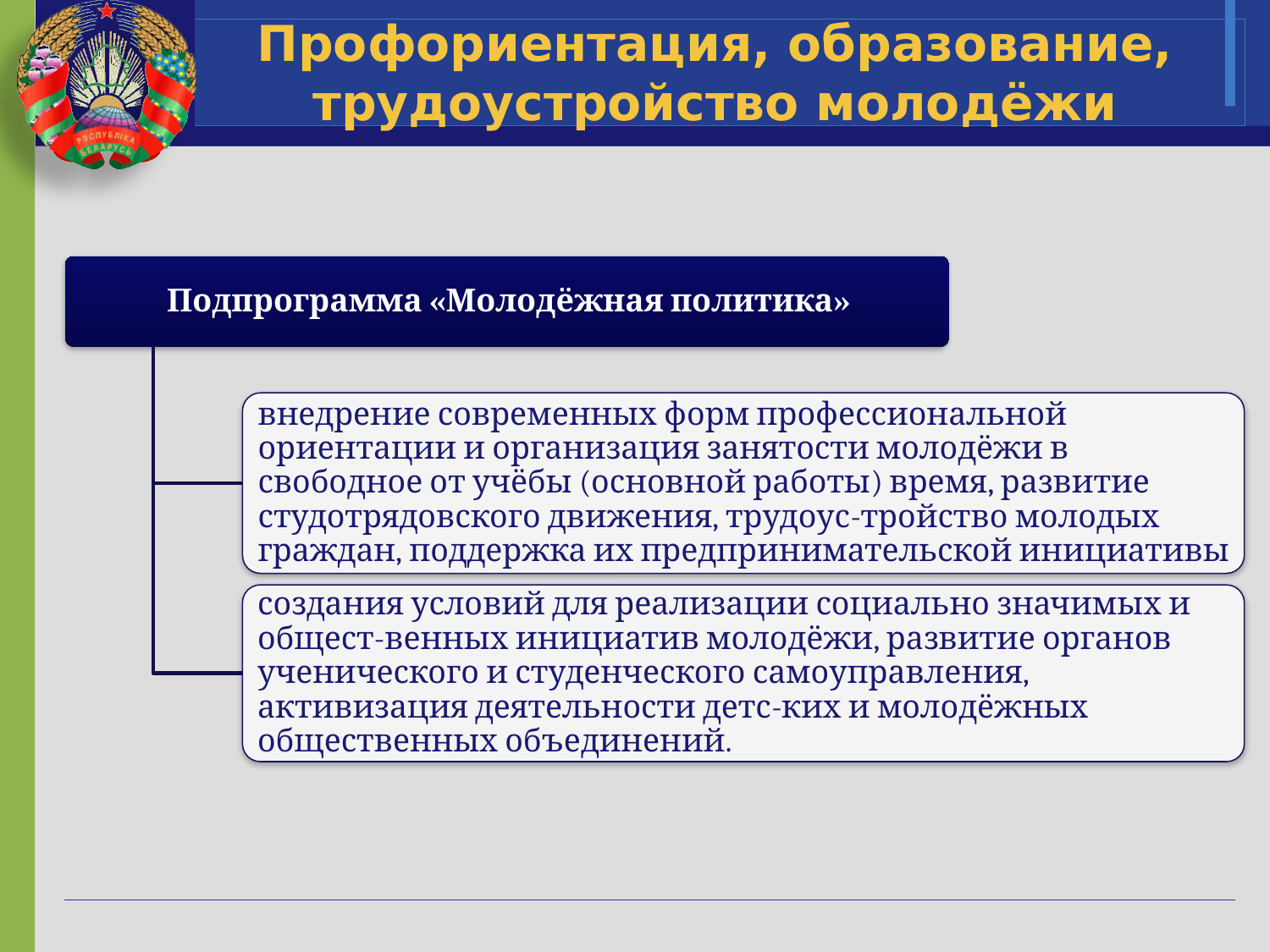

# Профориентация, образование, трудоустройство молодёжи
Подпрограмма «Молодёжная политика»
внедрение современных форм профессиональной ориентации и организация занятости молодёжи в свободное от учёбы (основной работы) время, развитие студотрядовского движения, трудоус-тройство молодых граждан, поддержка их предпринимательской инициативы
создания условий для реализации социально значимых и общест-венных инициатив молодёжи, развитие органов ученического и студенческого самоуправления, активизация деятельности детс-ких и молодёжных общественных объединений.